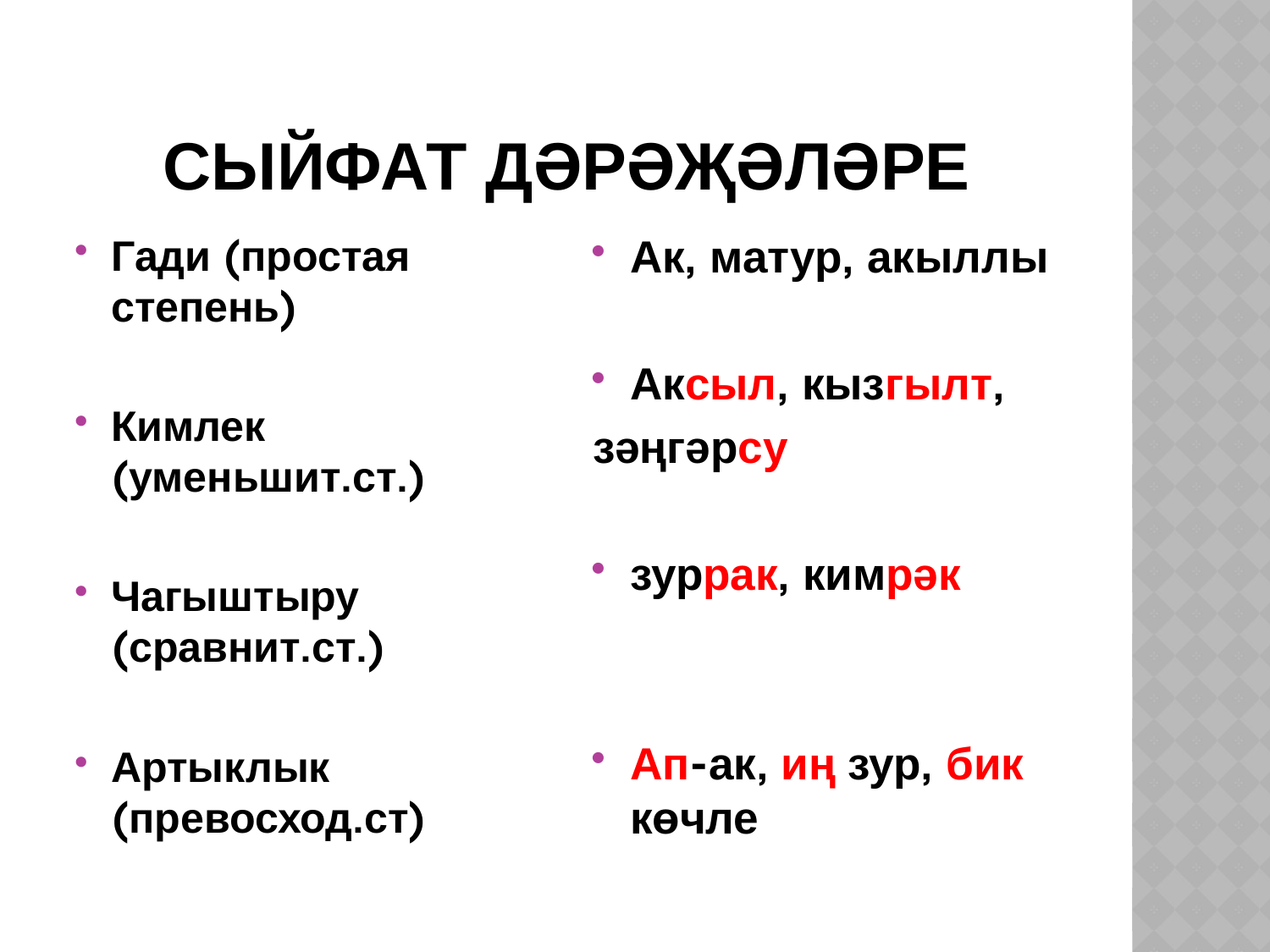

# Сыйфат дәрәҗәләре
Гади (простая степень)

Кимлек (уменьшит.ст.)

Чагыштыру (сравнит.ст.)

Артыклык (превосход.ст)
Ак, матур, акыллы

Аксыл, кызгылт,
зәңгәрсу

зуррак, кимрәк

Ап-ак, иң зур, бик көчле